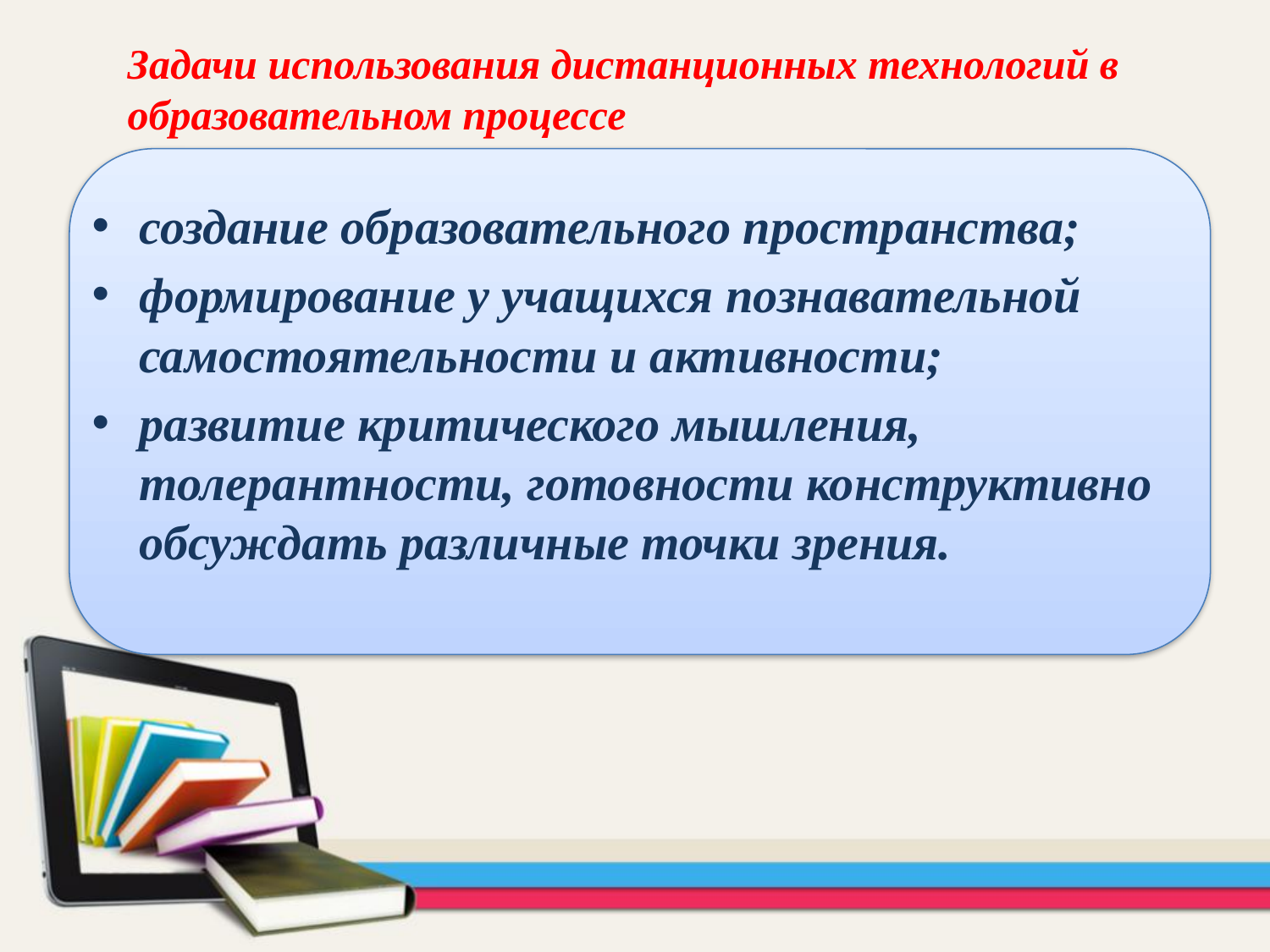

Задачи использования дистанционных технологий в образовательном процессе

создание образовательного пространства;
формирование у учащихся познавательной самостоятельности и активности;
развитие критического мышления, толерантности, готовности конструктивно обсуждать различные точки зрения.